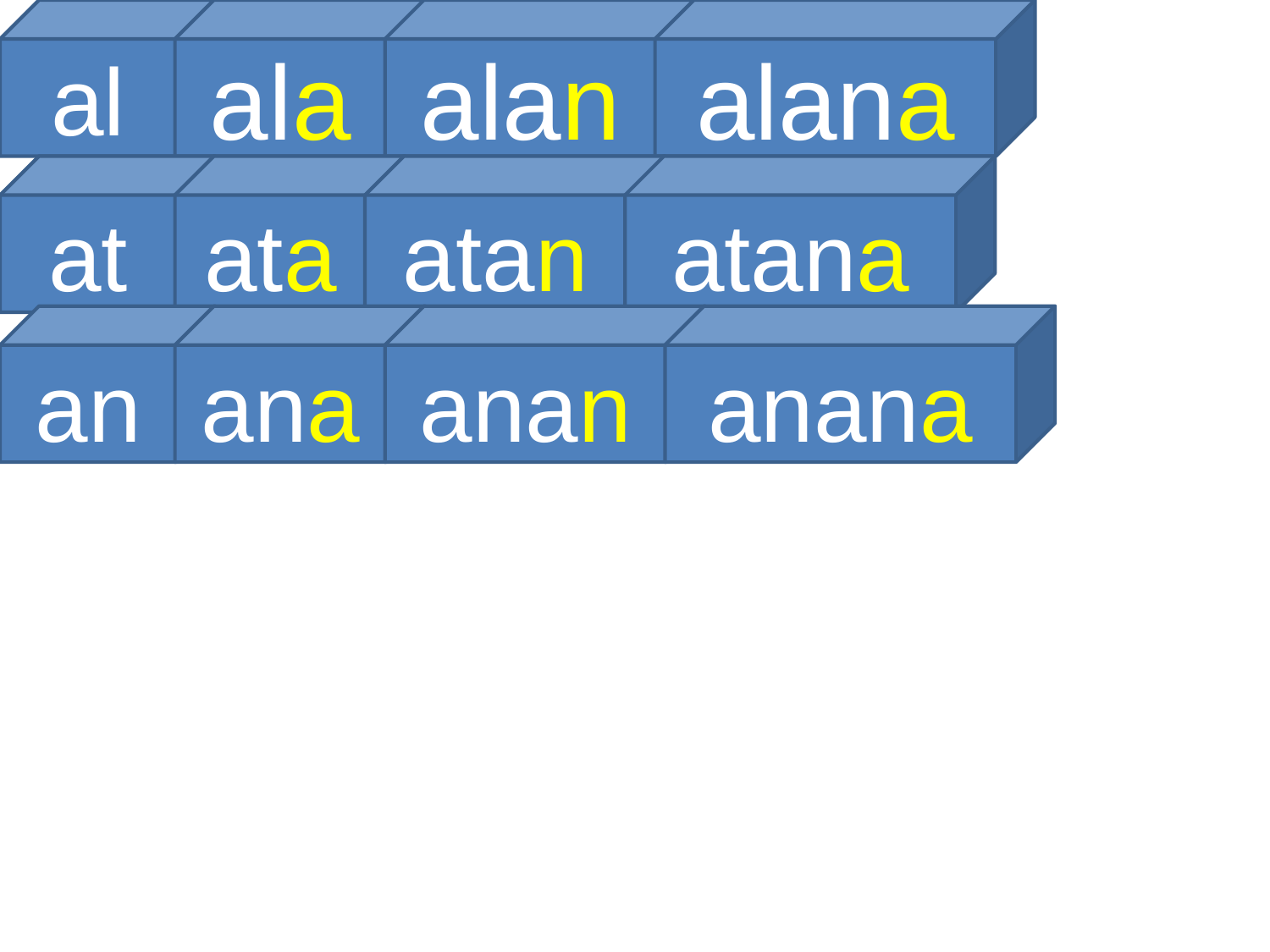

al
ala
alan
alana
at
ata
atan
atana
an
ana
anan
anana